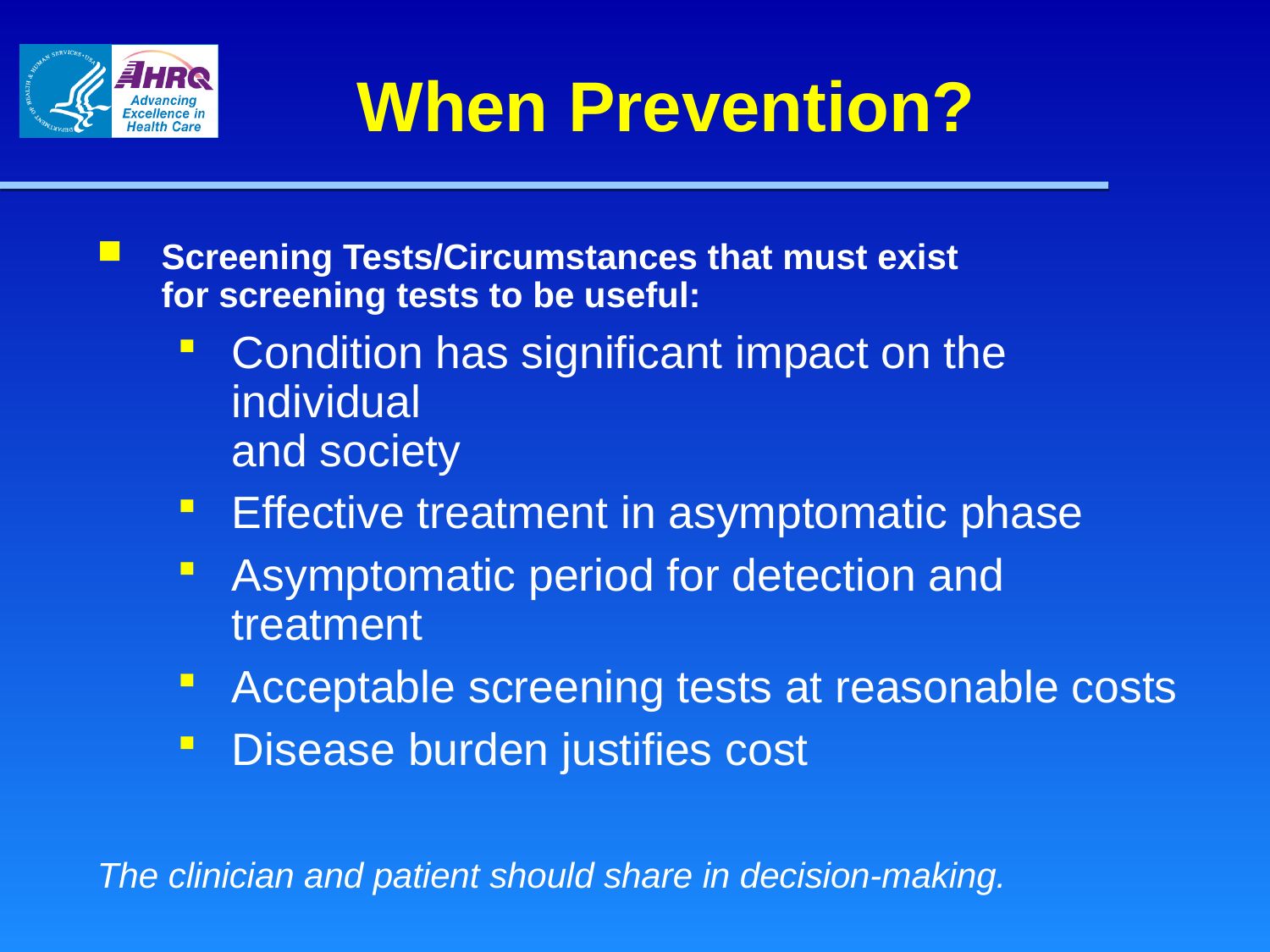

# When Prevention?
Screening Tests/Circumstances that must exist
for screening tests to be useful:
Condition has significant impact on the individual
and society
Effective treatment in asymptomatic phase
Asymptomatic period for detection and treatment
Acceptable screening tests at reasonable costs
Disease burden justifies cost

The clinician and patient should share in decision-making.